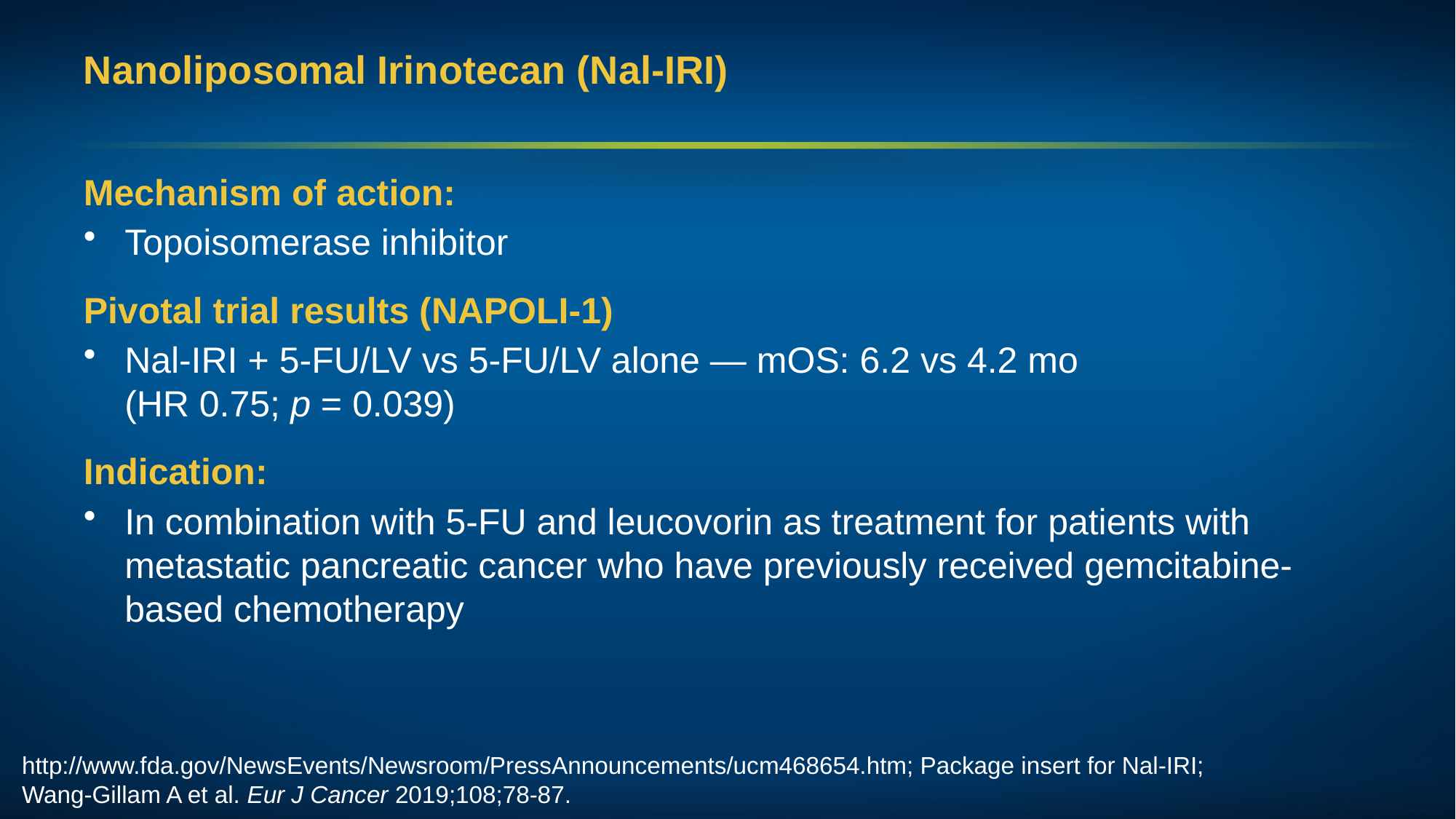

# Nanoliposomal Irinotecan (Nal-IRI)
Mechanism of action:
Topoisomerase inhibitor
Pivotal trial results (NAPOLI-1)
Nal-IRI + 5-FU/LV vs 5-FU/LV alone — mOS: 6.2 vs 4.2 mo
(HR 0.75; p = 0.039)
Indication:
In combination with 5-FU and leucovorin as treatment for patients with metastatic pancreatic cancer who have previously received gemcitabine-based chemotherapy
http://www.fda.gov/NewsEvents/Newsroom/PressAnnouncements/ucm468654.htm; Package insert for Nal-IRI;
Wang-Gillam A et al. Eur J Cancer 2019;108;78-87.